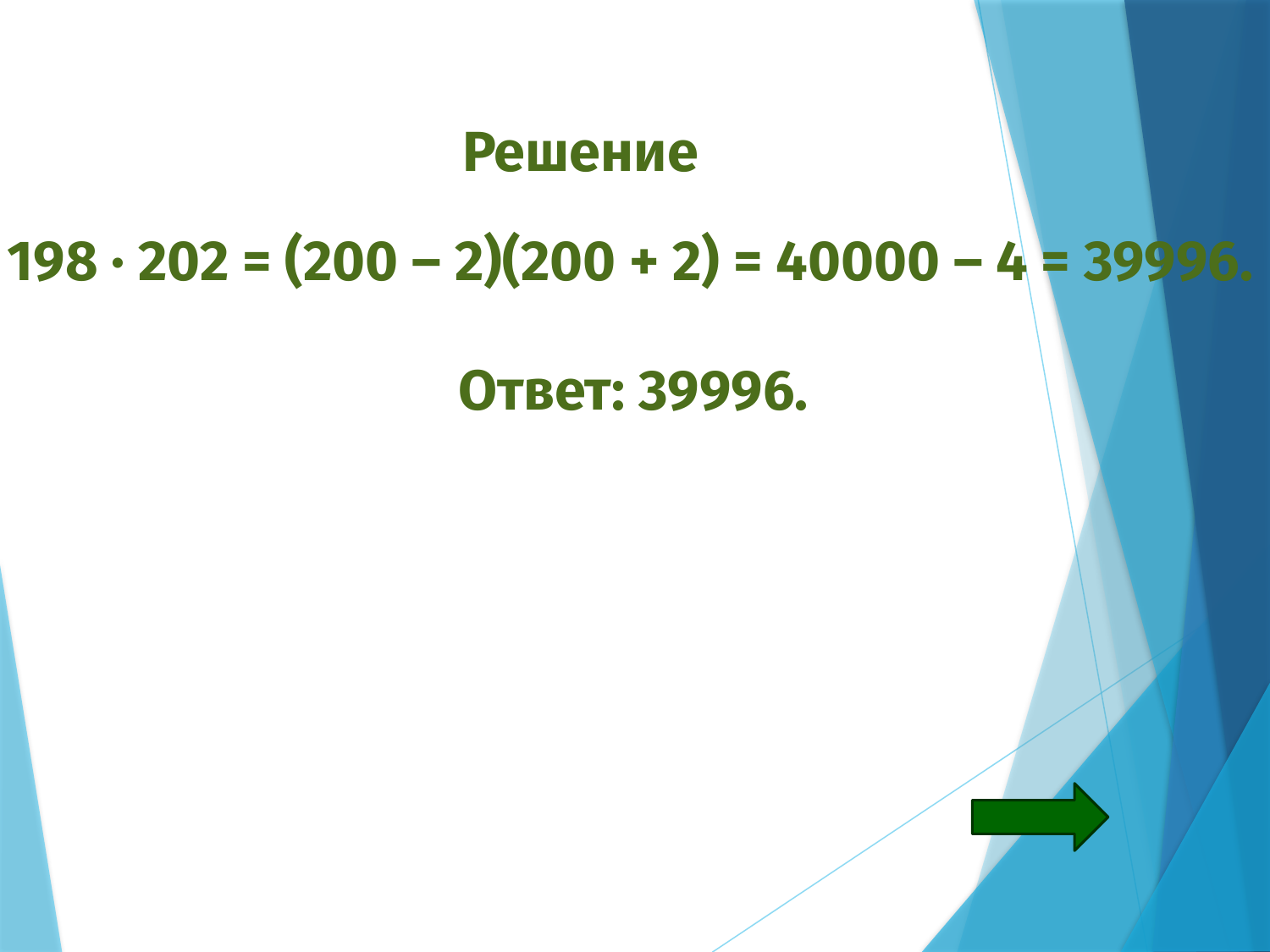

Решение
198 · 202 = (200 – 2)(200 + 2) = 40000 – 4 = 39996.
Ответ: 39996.